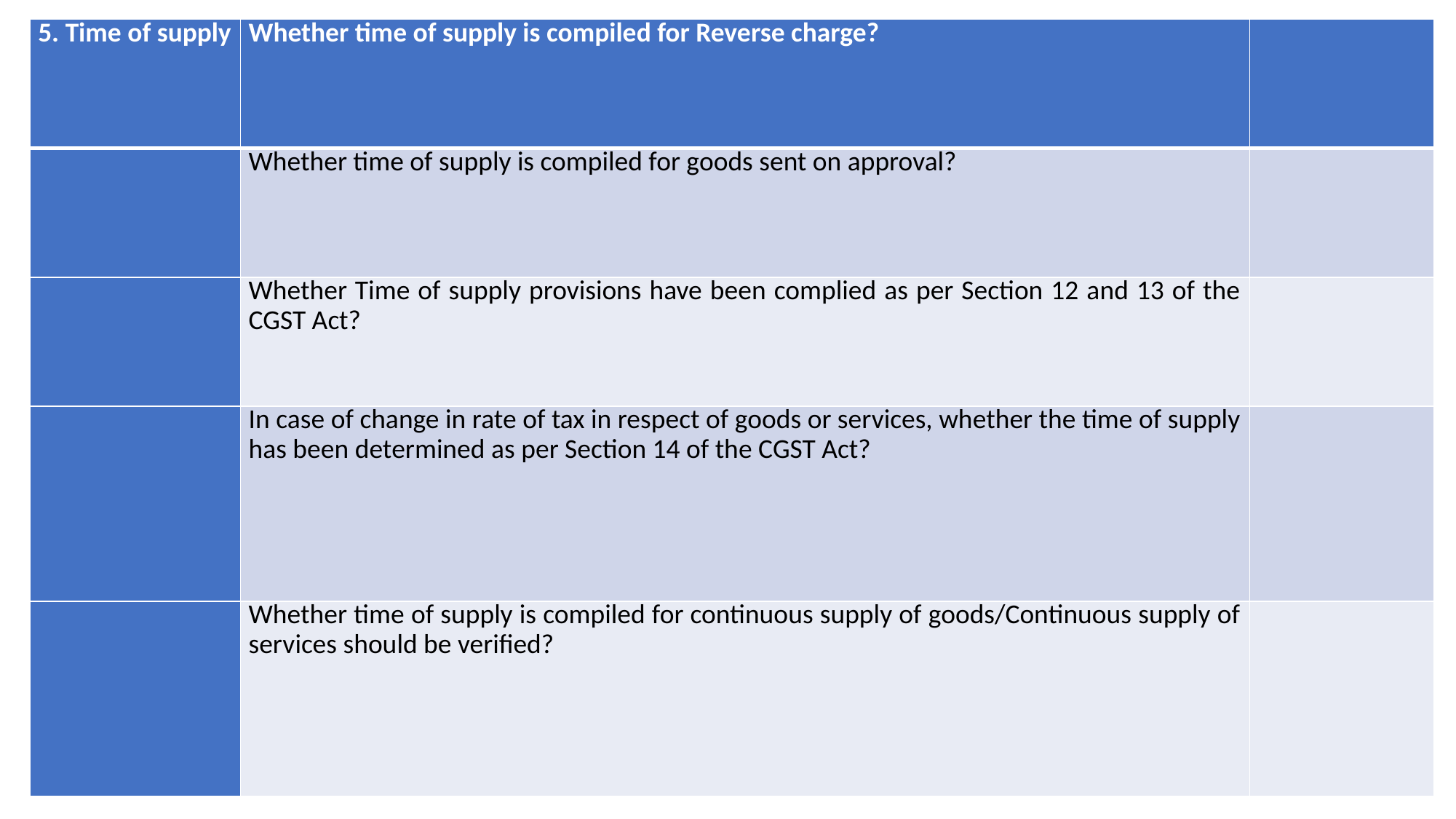

| 5. Time of supply | Whether time of supply is compiled for Reverse charge? |  |
| --- | --- | --- |
|  | Whether time of supply is compiled for goods sent on approval? |  |
|  | Whether Time of supply provisions have been complied as per Section 12 and 13 of the CGST Act? |  |
|  | In case of change in rate of tax in respect of goods or services, whether the time of supply has been determined as per Section 14 of the CGST Act? |  |
|  | Whether time of supply is compiled for continuous supply of goods/Continuous supply of services should be verified? |  |